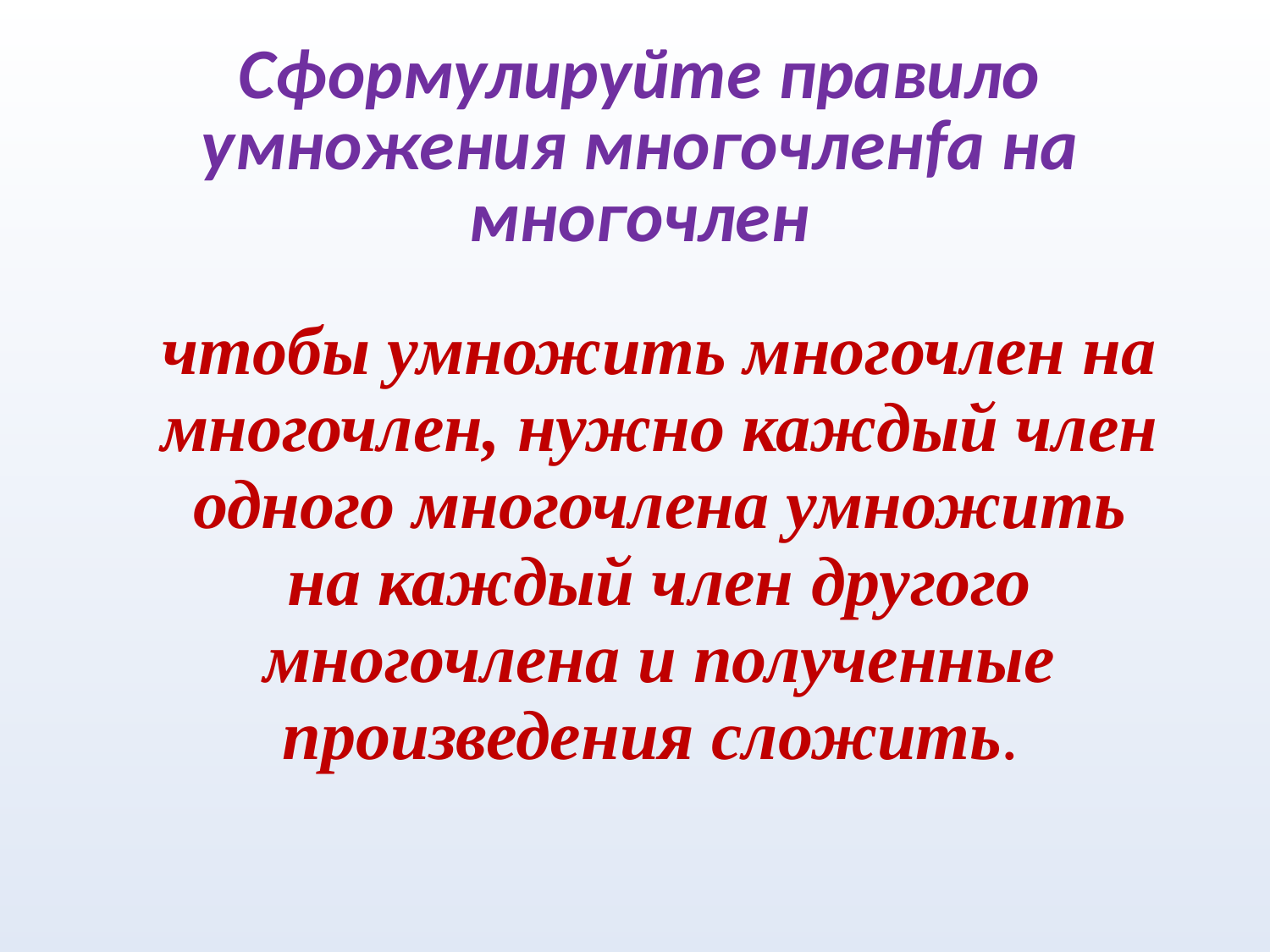

# Сформулируйте правило умножения многочленfа на многочлен
чтобы умножить многочлен на многочлен, нужно каждый член одного многочлена умножить на каждый член другого многочлена и полученные произведения сложить.